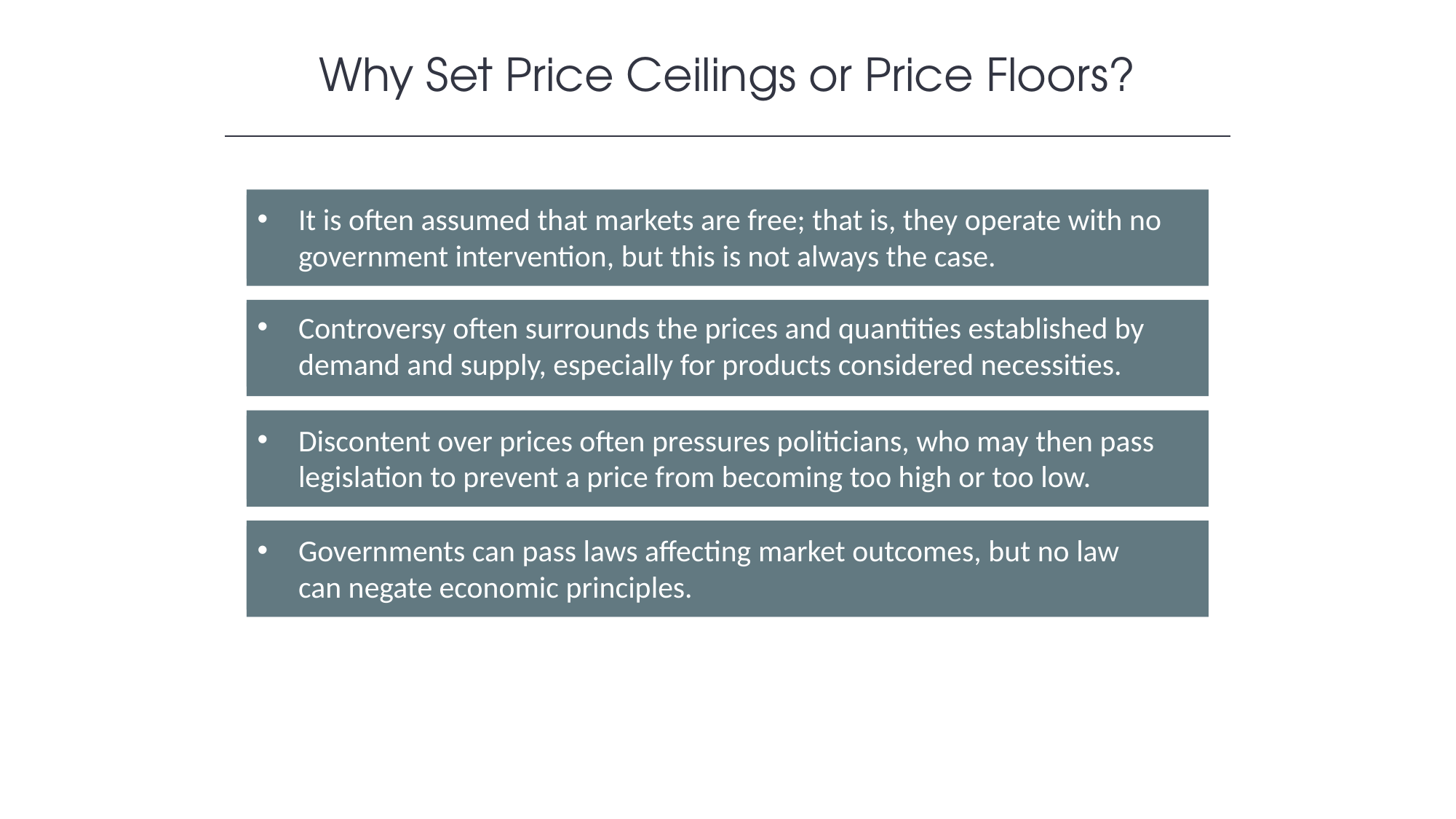

Why Set Price Ceilings or Price Floors?

It is often assumed that markets are free; that is, they operate with no government intervention, but this is not always the case.

Controversy often surrounds the prices and quantities established by demand and supply, especially for products considered necessities.

Discontent over prices often pressures politicians, who may then pass legislation to prevent a price from becoming too high or too low.

Governments can pass laws affecting market outcomes, but no law can negate economic principles.